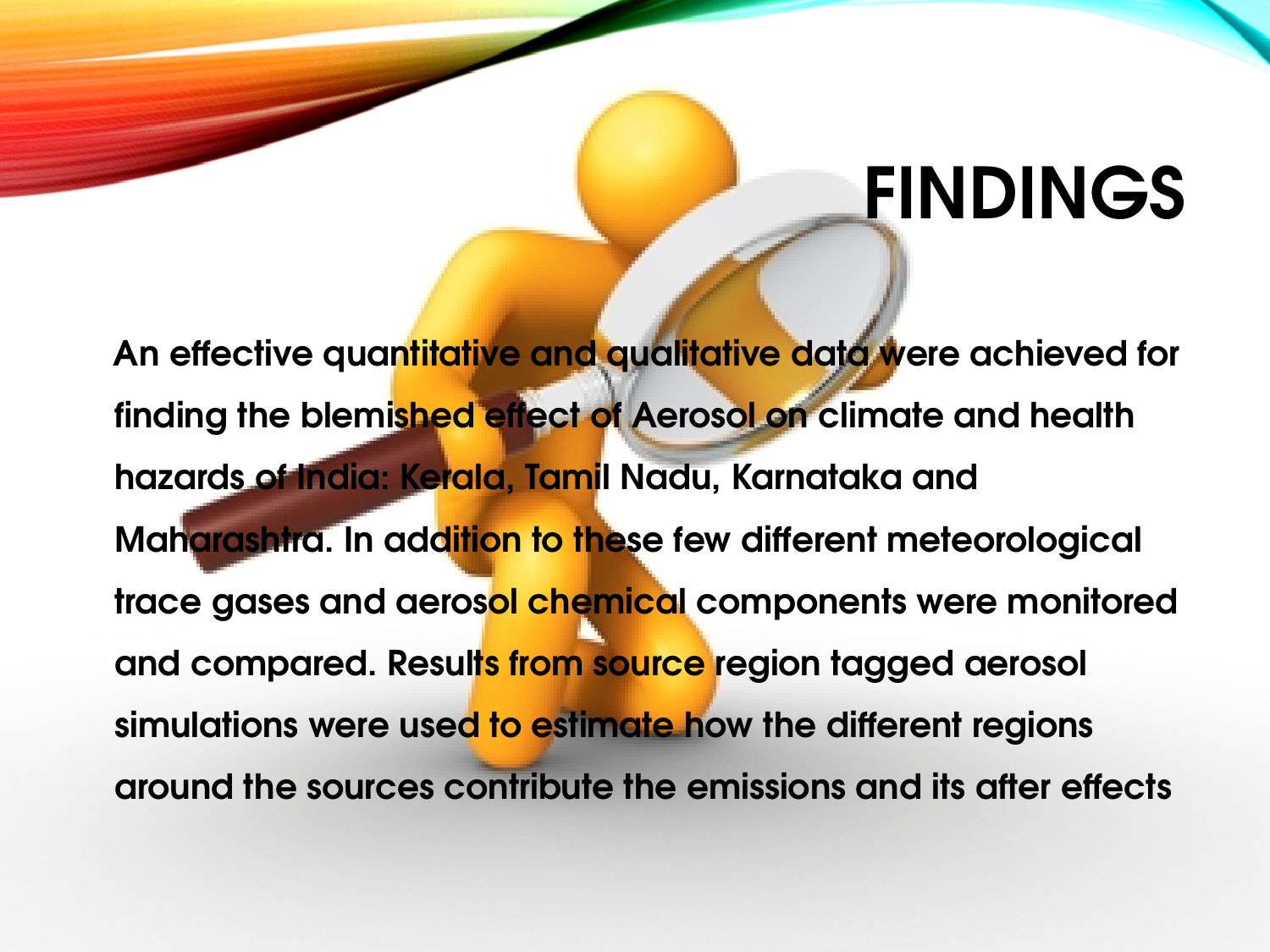

# FINDINGS
   An effective quantitative and qualitative data were achieved for finding the blemished effect of Aerosol on climate and health hazards of India: Kerala, Tamil Nadu, Karnataka and Maharashtra. In addition to these few different meteorological trace gases and aerosol chemical components were monitored and compared. Results from source region tagged aerosol simulations were used to estimate how the different regions around the sources contribute the emissions and its after effects